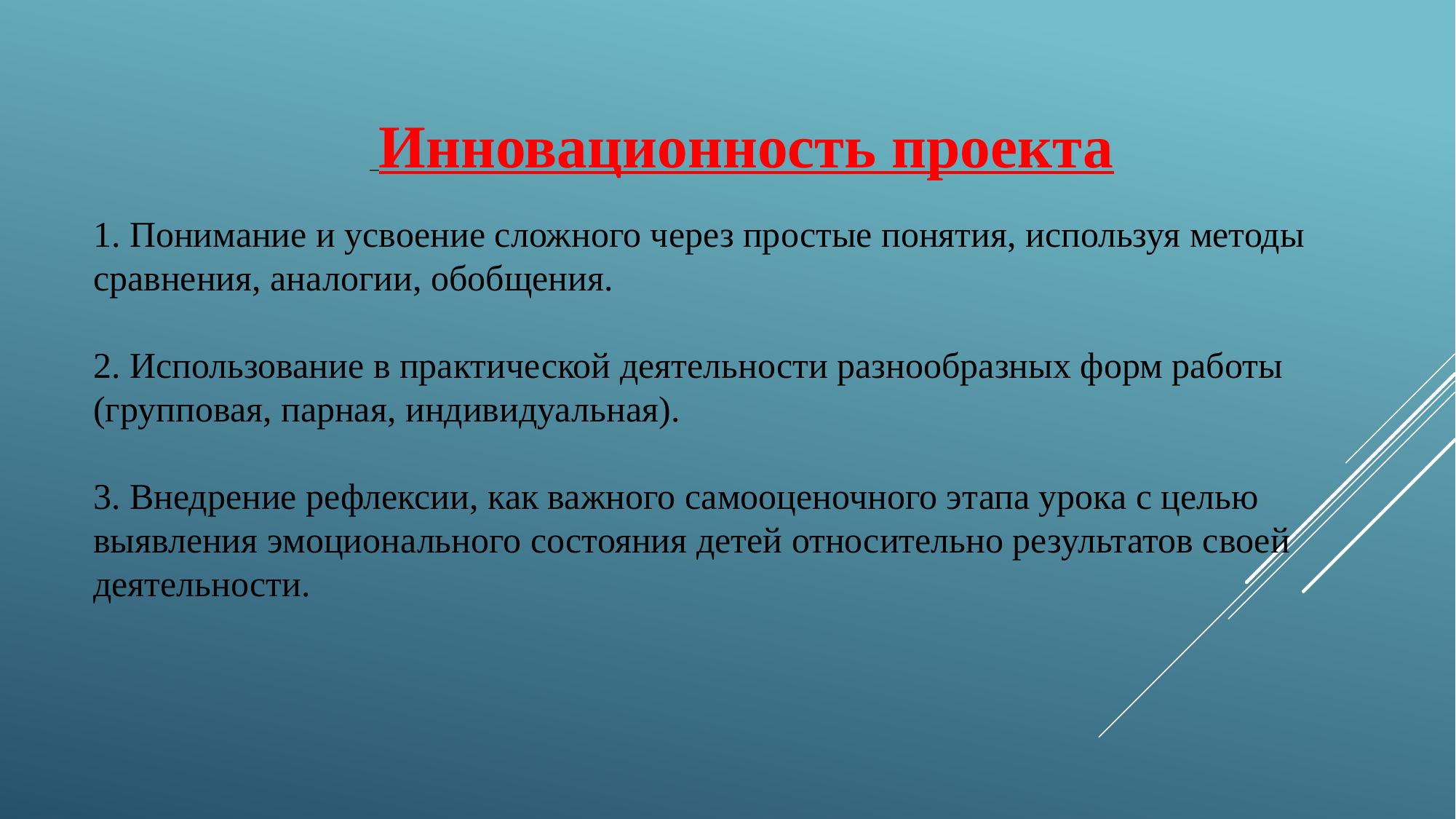

Инновационность проекта

1. Понимание и усвоение сложного через простые понятия, используя методы сравнения, аналогии, обобщения.

2. Использование в практической деятельности разнообразных форм работы (групповая, парная, индивидуальная).

3. Внедрение рефлексии, как важного самооценочного этапа урока с целью выявления эмоционального состояния детей относительно результатов своей деятельности.